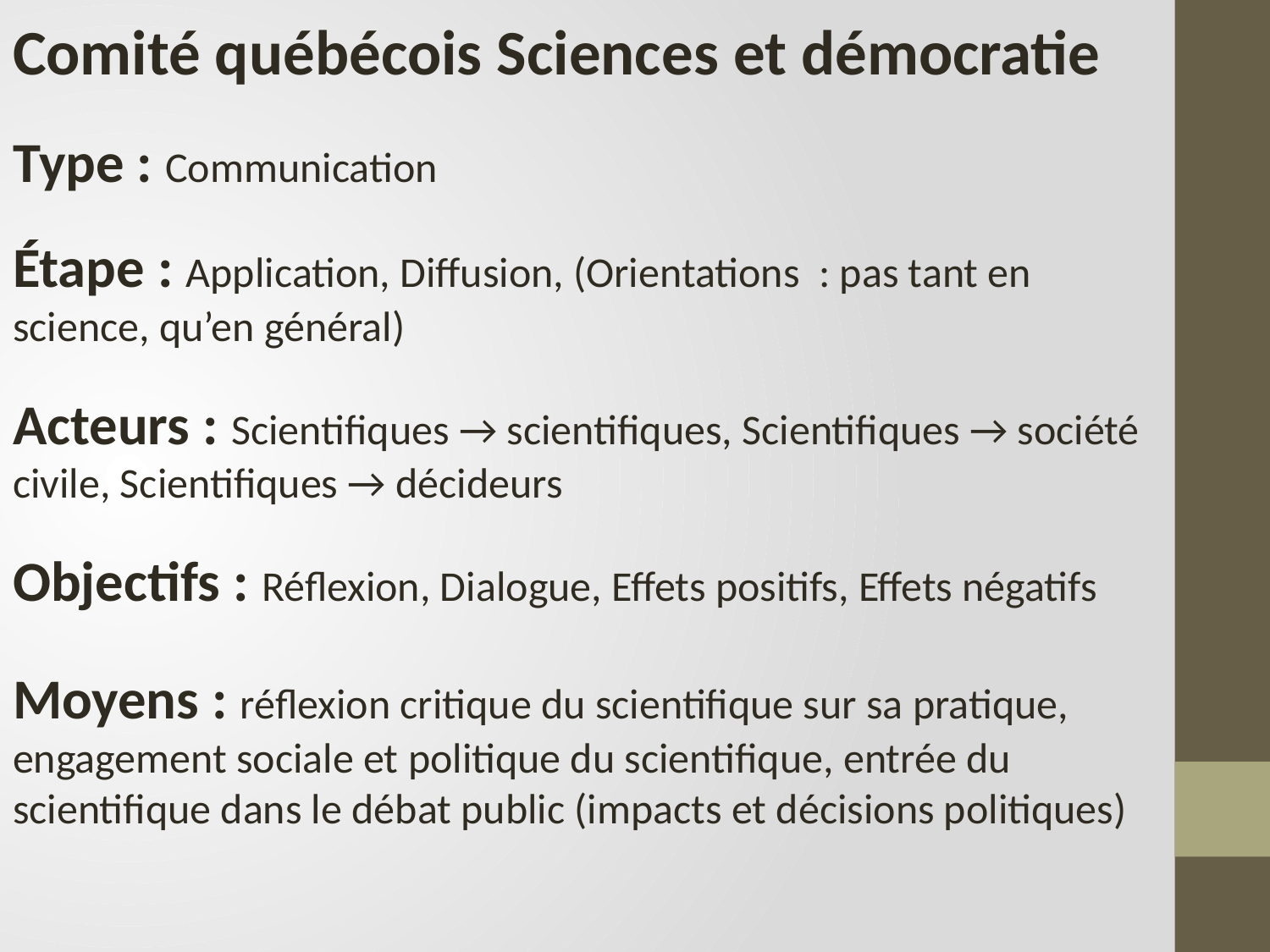

Comité québécois Sciences et démocratie

Type : Communication

Étape : Application, Diffusion, (Orientations  : pas tant en science, qu’en général)

Acteurs : Scientifiques → scientifiques, Scientifiques → société civile, Scientifiques → décideurs

Objectifs : Réflexion, Dialogue, Effets positifs, Effets négatifs

Moyens : réflexion critique du scientifique sur sa pratique, engagement sociale et politique du scientifique, entrée du scientifique dans le débat public (impacts et décisions politiques)